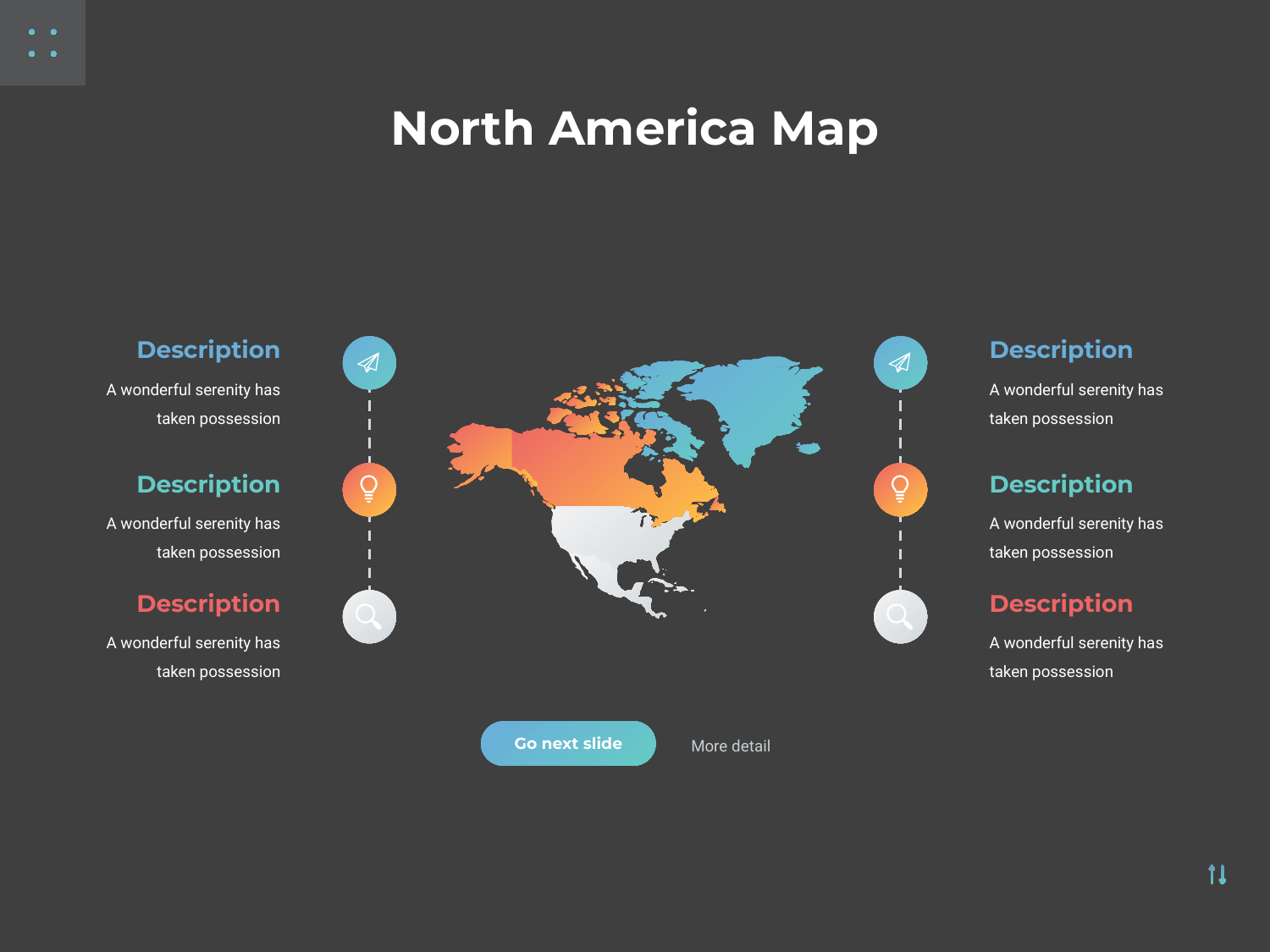

North America Map
Description
Description

A wonderful serenity has taken possession
A wonderful serenity has taken possession

Description
Description

A wonderful serenity has taken possession
A wonderful serenity has taken possession

Description
Description

A wonderful serenity has taken possession
A wonderful serenity has taken possession

Go next slide
More detail